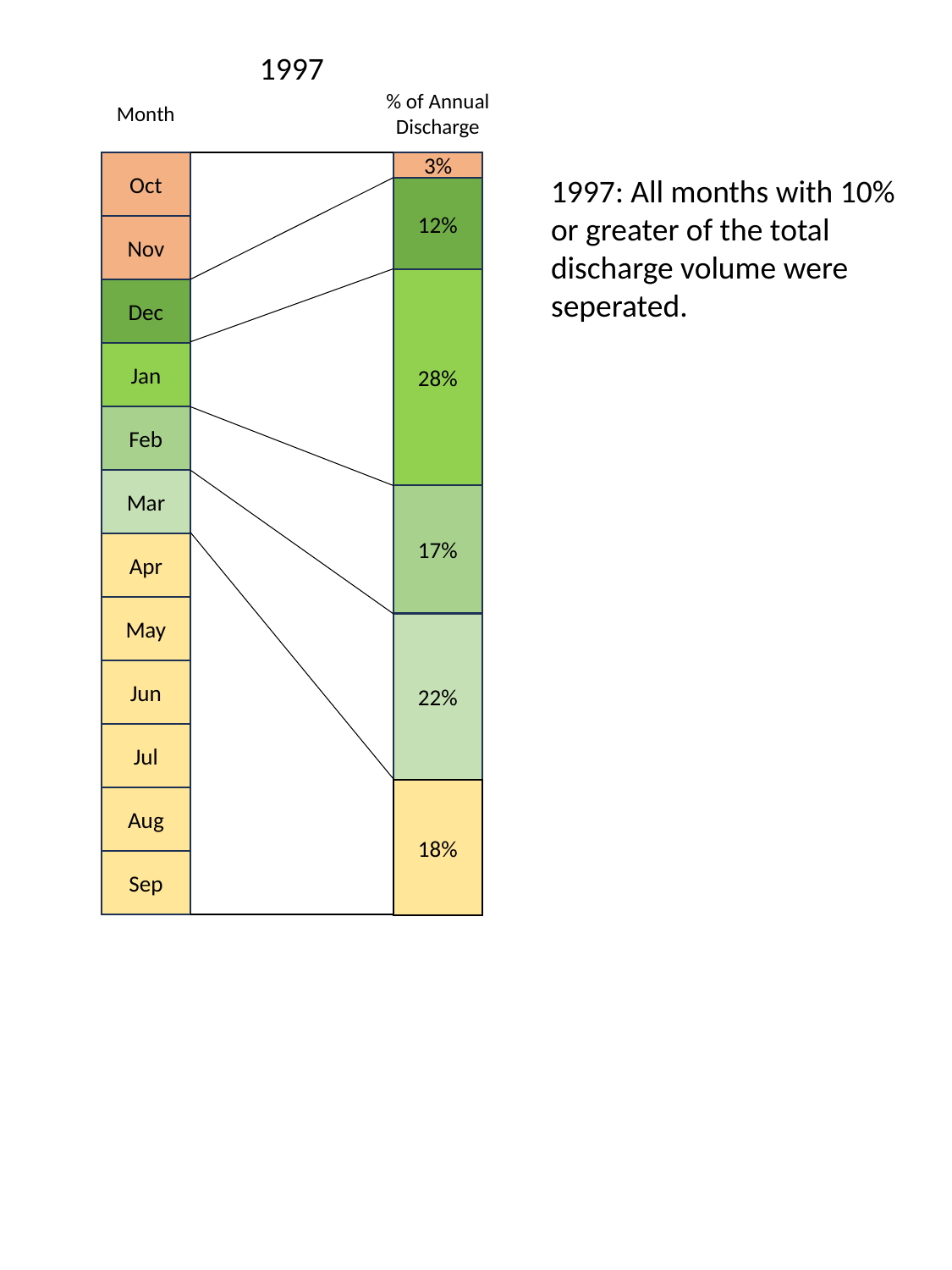

1997
% of Annual Discharge
Month
Oct
3%
1997: All months with 10% or greater of the total discharge volume were seperated.
12%
Nov
28%
Dec
Jan
Feb
Mar
17%
Apr
May
22%
Jun
Jul
18%
Aug
Sep